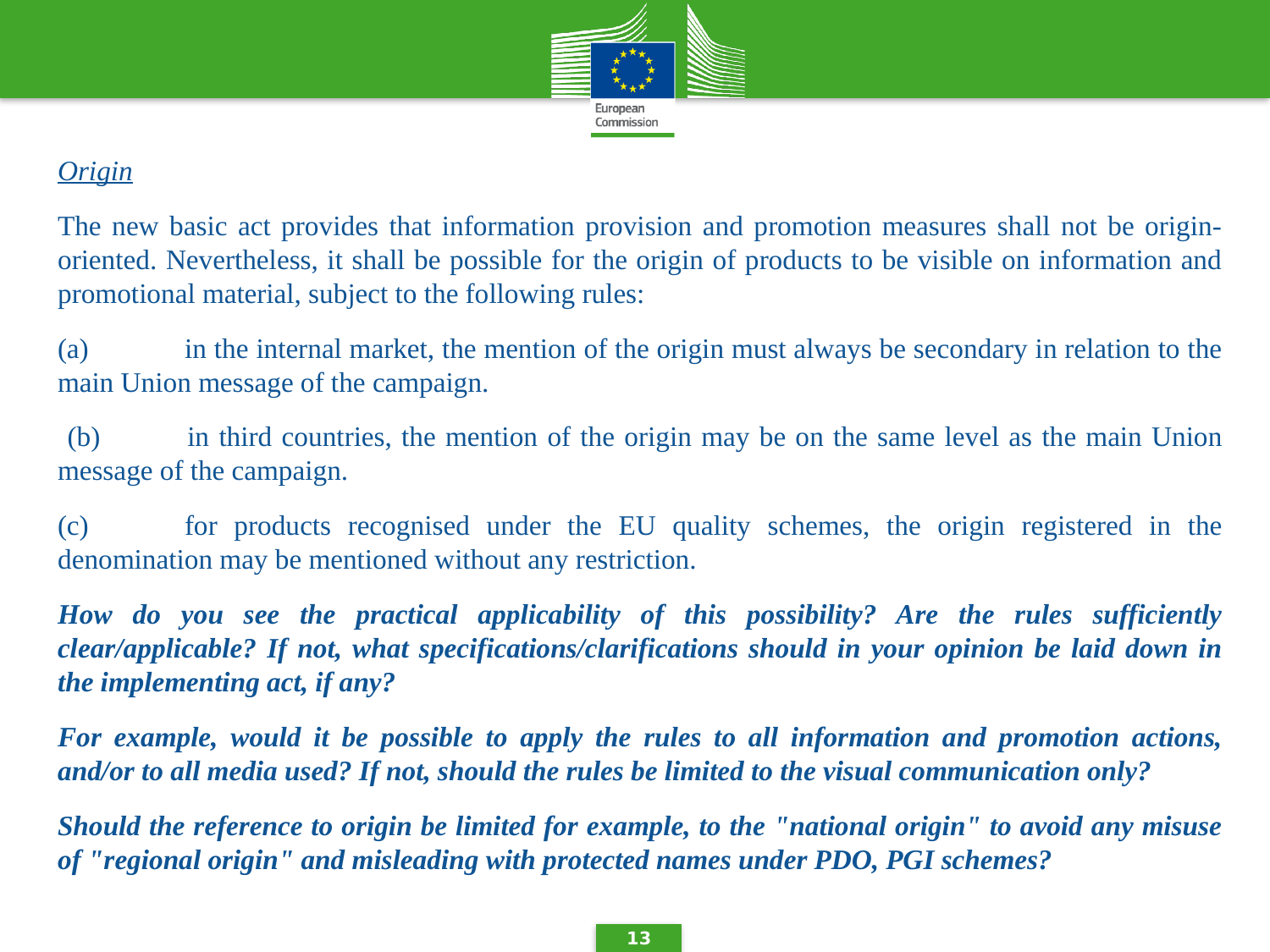

#
Origin
The new basic act provides that information provision and promotion measures shall not be origin-oriented. Nevertheless, it shall be possible for the origin of products to be visible on information and promotional material, subject to the following rules:
(a)	in the internal market, the mention of the origin must always be secondary in relation to the main Union message of the campaign.
 (b)	in third countries, the mention of the origin may be on the same level as the main Union message of the campaign.
(c)	for products recognised under the EU quality schemes, the origin registered in the denomination may be mentioned without any restriction.
How do you see the practical applicability of this possibility? Are the rules sufficiently clear/applicable? If not, what specifications/clarifications should in your opinion be laid down in the implementing act, if any?
For example, would it be possible to apply the rules to all information and promotion actions, and/or to all media used? If not, should the rules be limited to the visual communication only?
Should the reference to origin be limited for example, to the "national origin" to avoid any misuse of "regional origin" and misleading with protected names under PDO, PGI schemes?
13